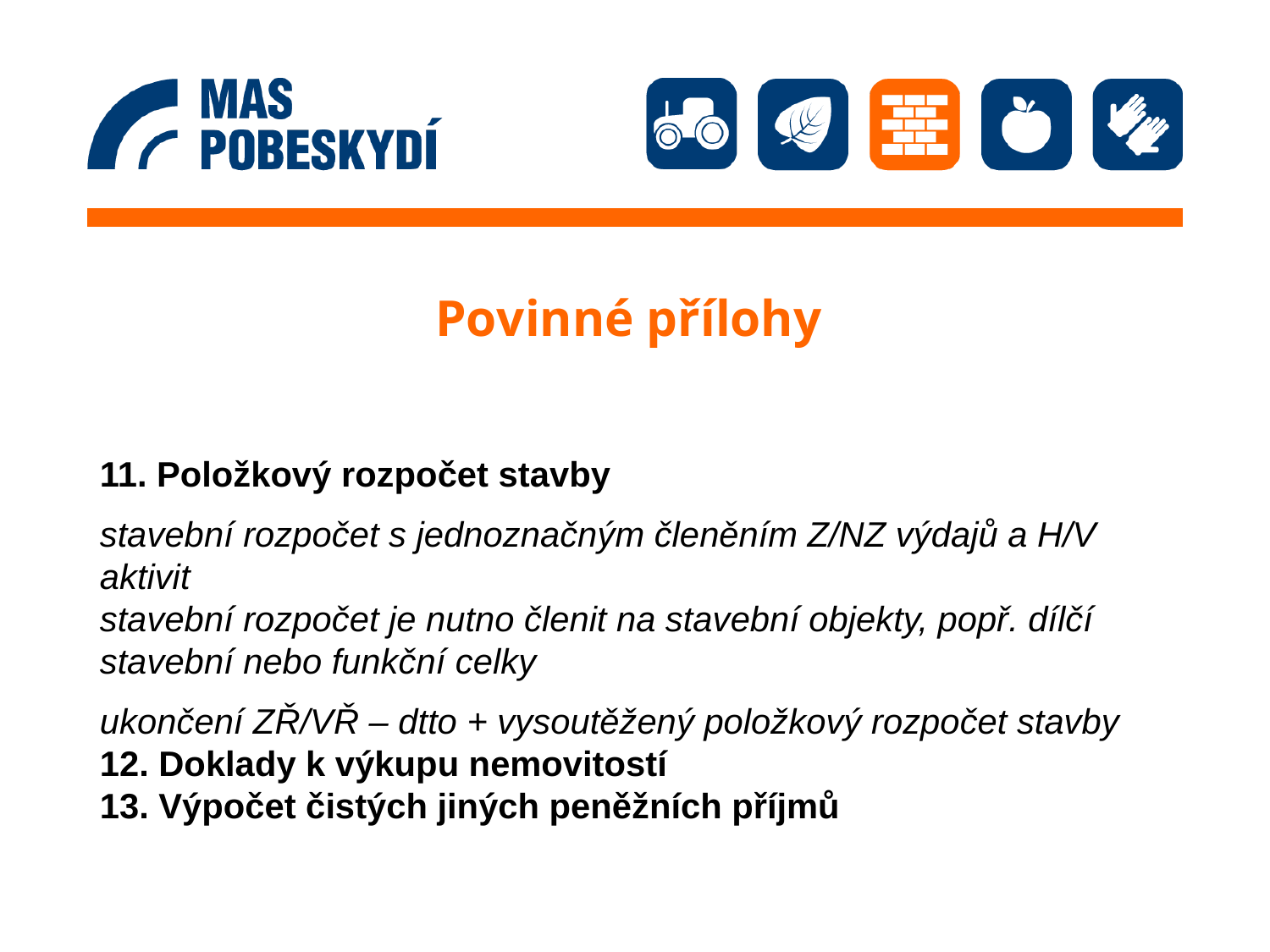

# Povinné přílohy

11. Položkový rozpočet stavby
stavební rozpočet s jednoznačným členěním Z/NZ výdajů a H/V aktivit
stavební rozpočet je nutno členit na stavební objekty, popř. dílčí stavební nebo funkční celky
ukončení ZŘ/VŘ – dtto + vysoutěžený položkový rozpočet stavby
12. Doklady k výkupu nemovitostí
13. Výpočet čistých jiných peněžních příjmů